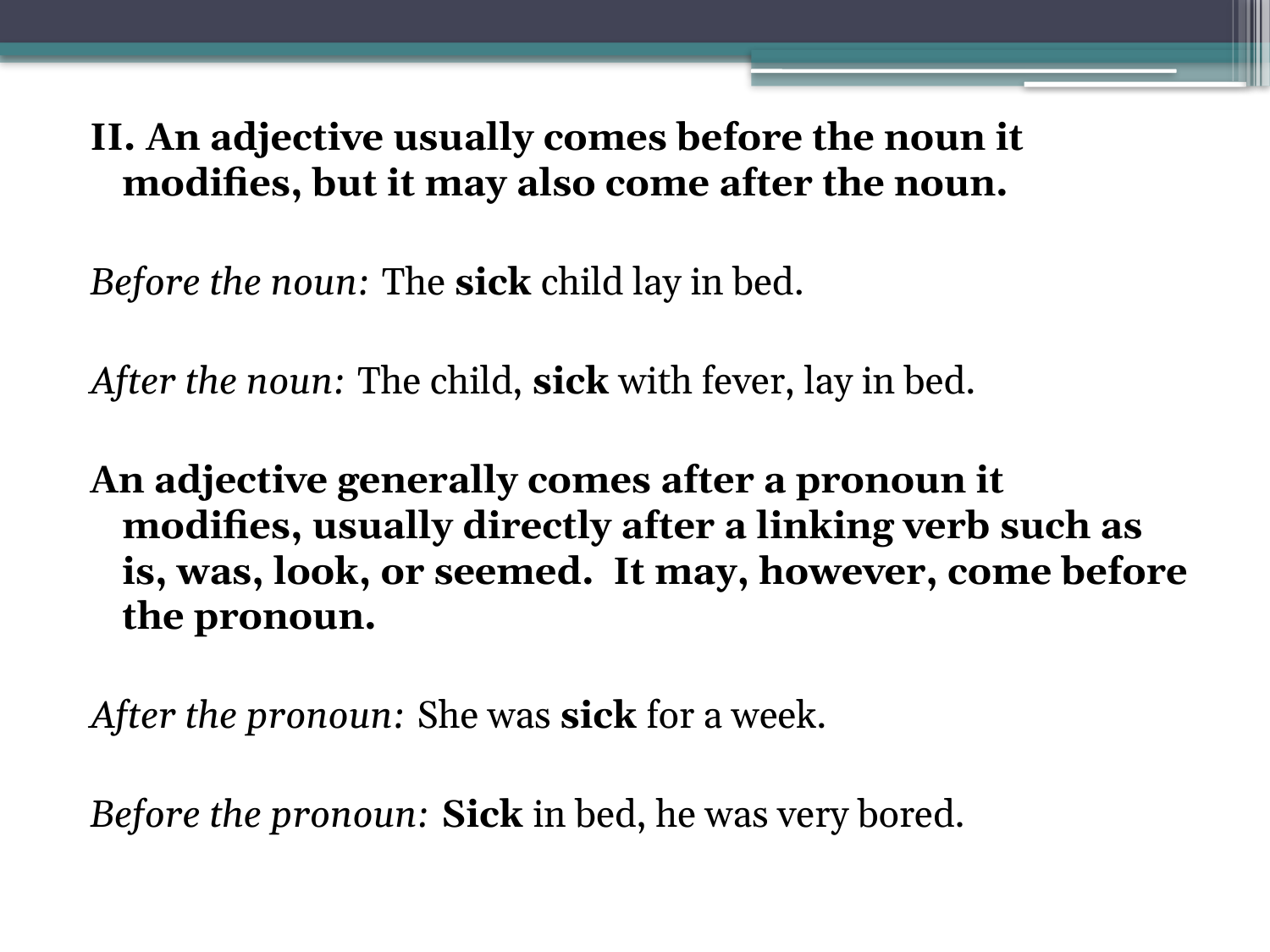

II. An adjective usually comes before the noun it modifies, but it may also come after the noun.

Before the noun: The sick child lay in bed.

After the noun: The child, sick with fever, lay in bed.

An adjective generally comes after a pronoun it modifies, usually directly after a linking verb such as is, was, look, or seemed.  It may, however, come before the pronoun.

After the pronoun: She was sick for a week.

Before the pronoun: Sick in bed, he was very bored.